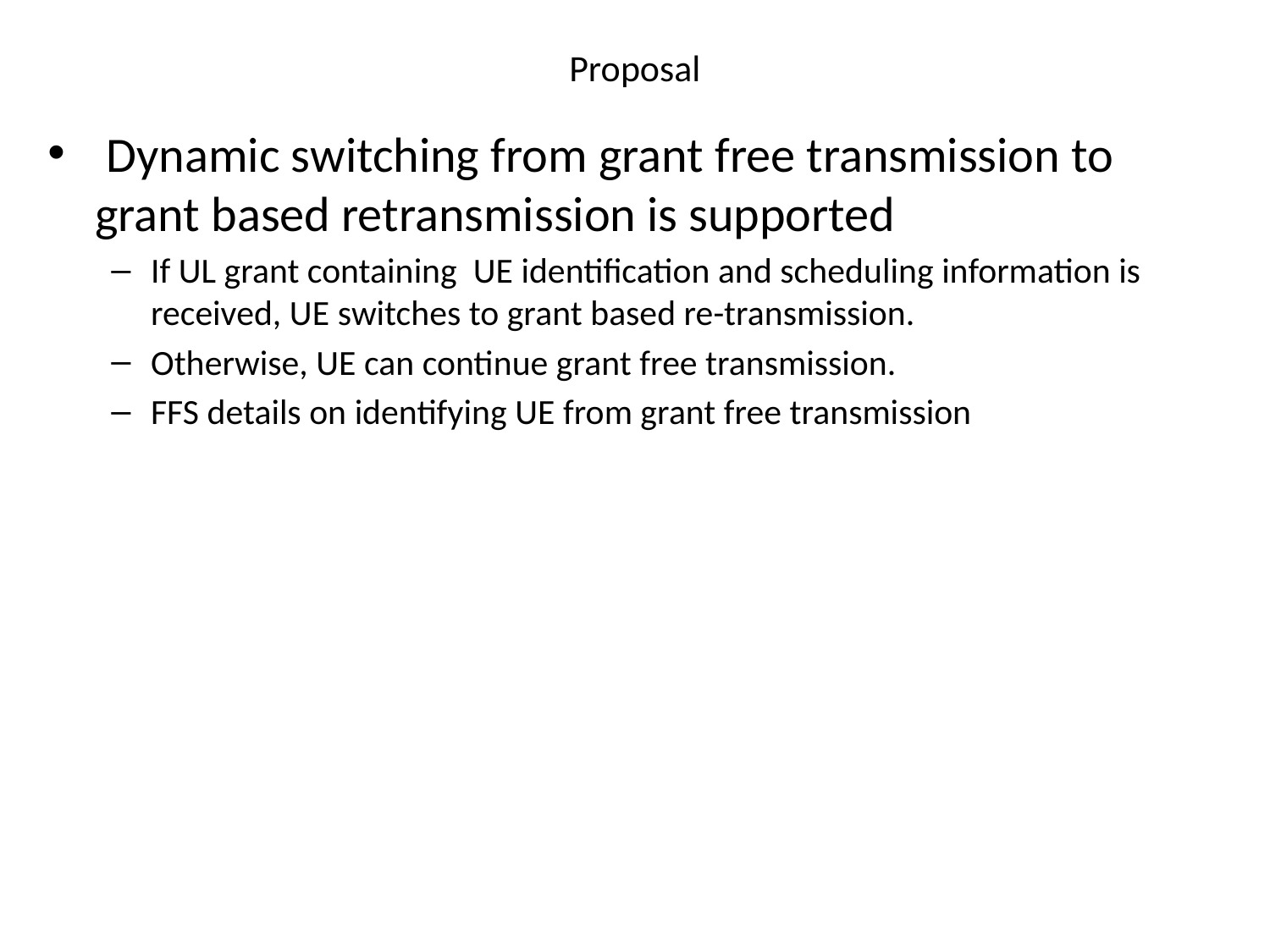

# Proposal
 Dynamic switching from grant free transmission to grant based retransmission is supported
If UL grant containing  UE identification and scheduling information is received, UE switches to grant based re-transmission.
Otherwise, UE can continue grant free transmission.
FFS details on identifying UE from grant free transmission